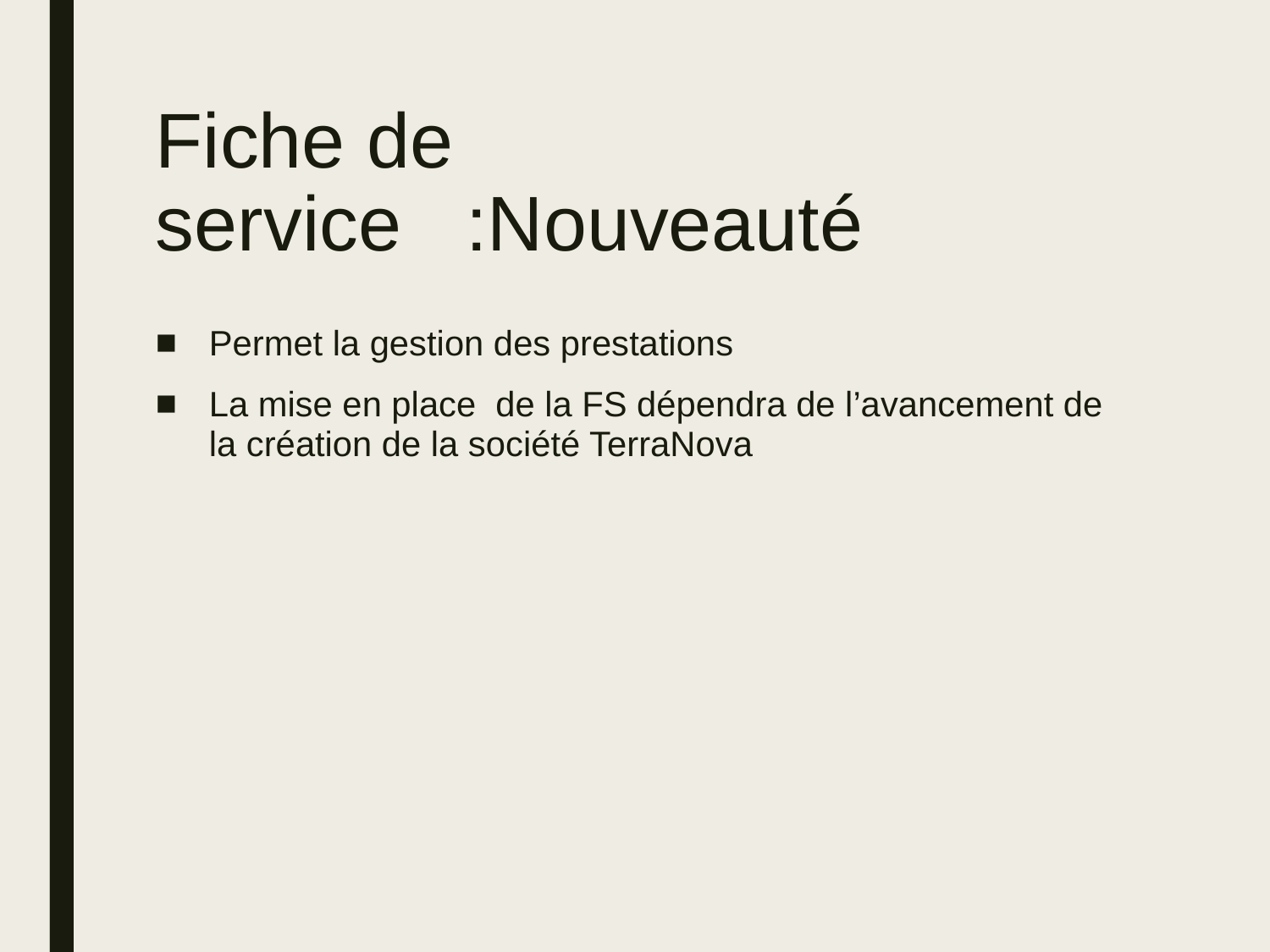

# Fiche de service   :Nouveauté
Permet la gestion des prestations
La mise en place  de la FS dépendra de l’avancement de la création de la société TerraNova